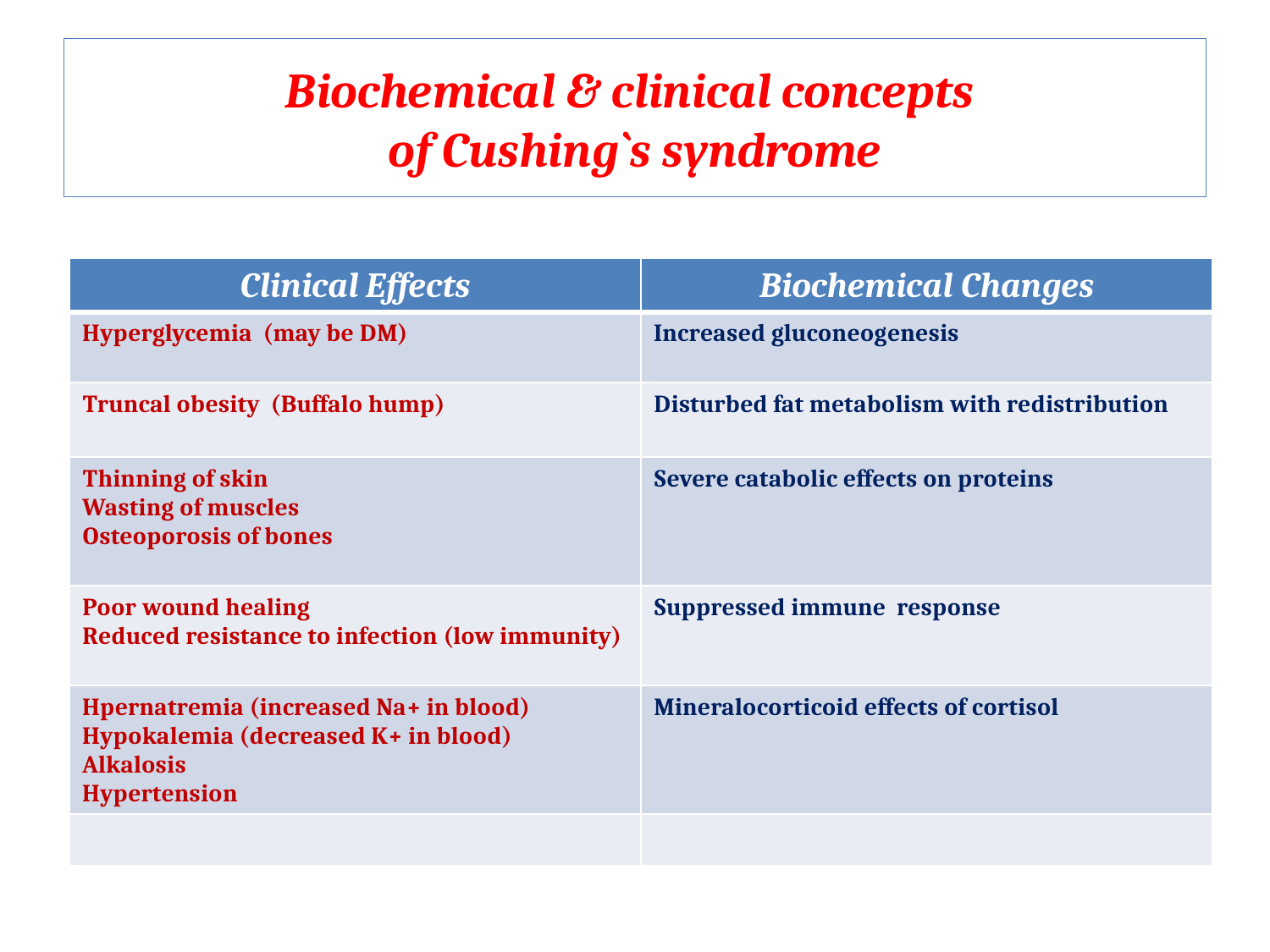

# Biochemical & clinical concepts of Cushing`s syndrome
| Clinical Effects | Biochemical Changes |
| --- | --- |
| Hyperglycemia (may be DM) | Increased gluconeogenesis |
| Truncal obesity (Buffalo hump) | Disturbed fat metabolism with redistribution |
| Thinning of skin Wasting of muscles Osteoporosis of bones | Severe catabolic effects on proteins |
| Poor wound healing Reduced resistance to infection (low immunity) | Suppressed immune response |
| Hpernatremia (increased Na+ in blood) Hypokalemia (decreased K+ in blood) Alkalosis Hypertension | Mineralocorticoid effects of cortisol |
|  |  |